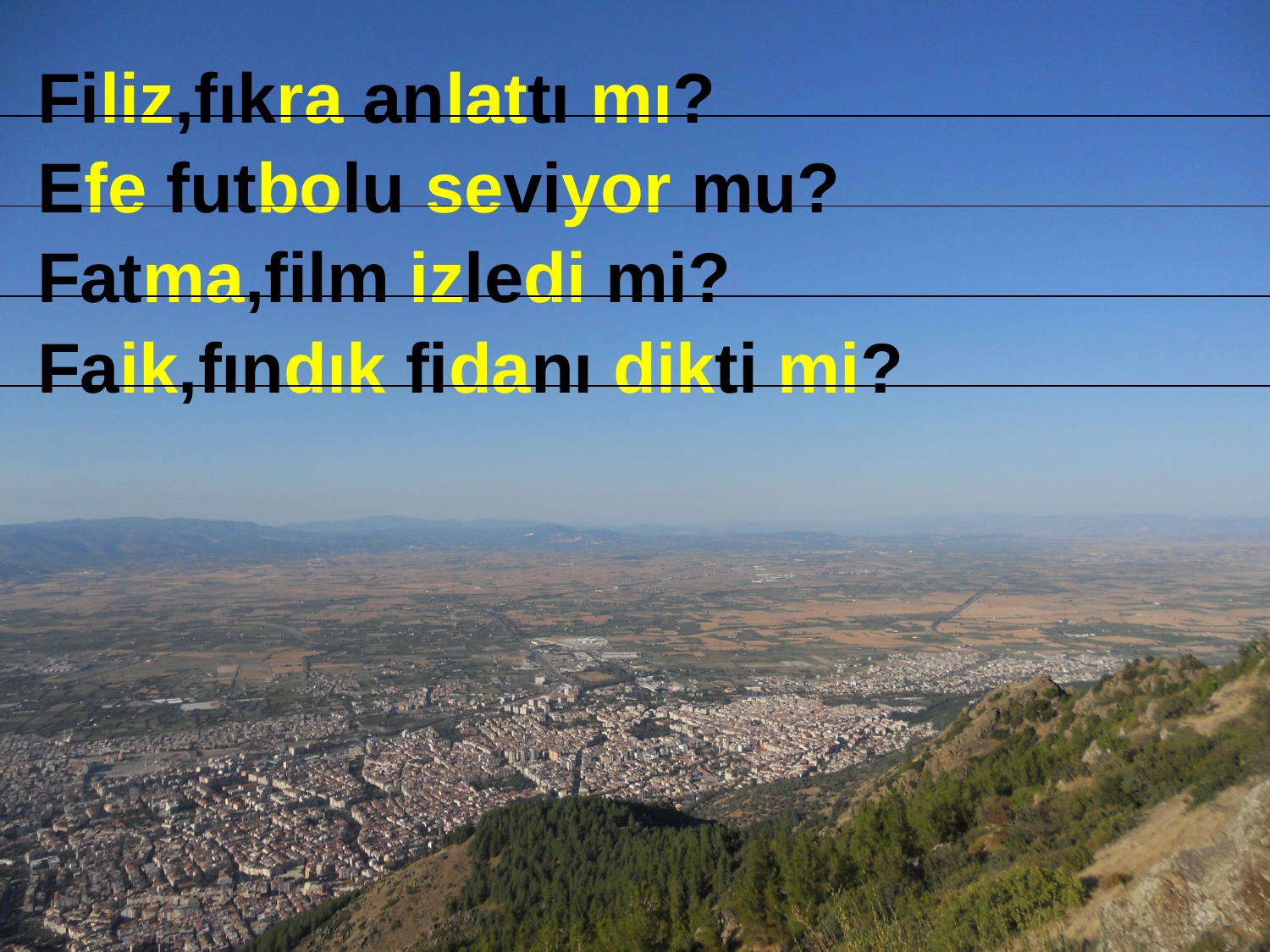

Filiz,fıkra anlattı mı?
Efe futbolu seviyor mu?
Fatma,film izledi mi?
Faik,fındık fidanı dikti mi?
Erhan KESKİN